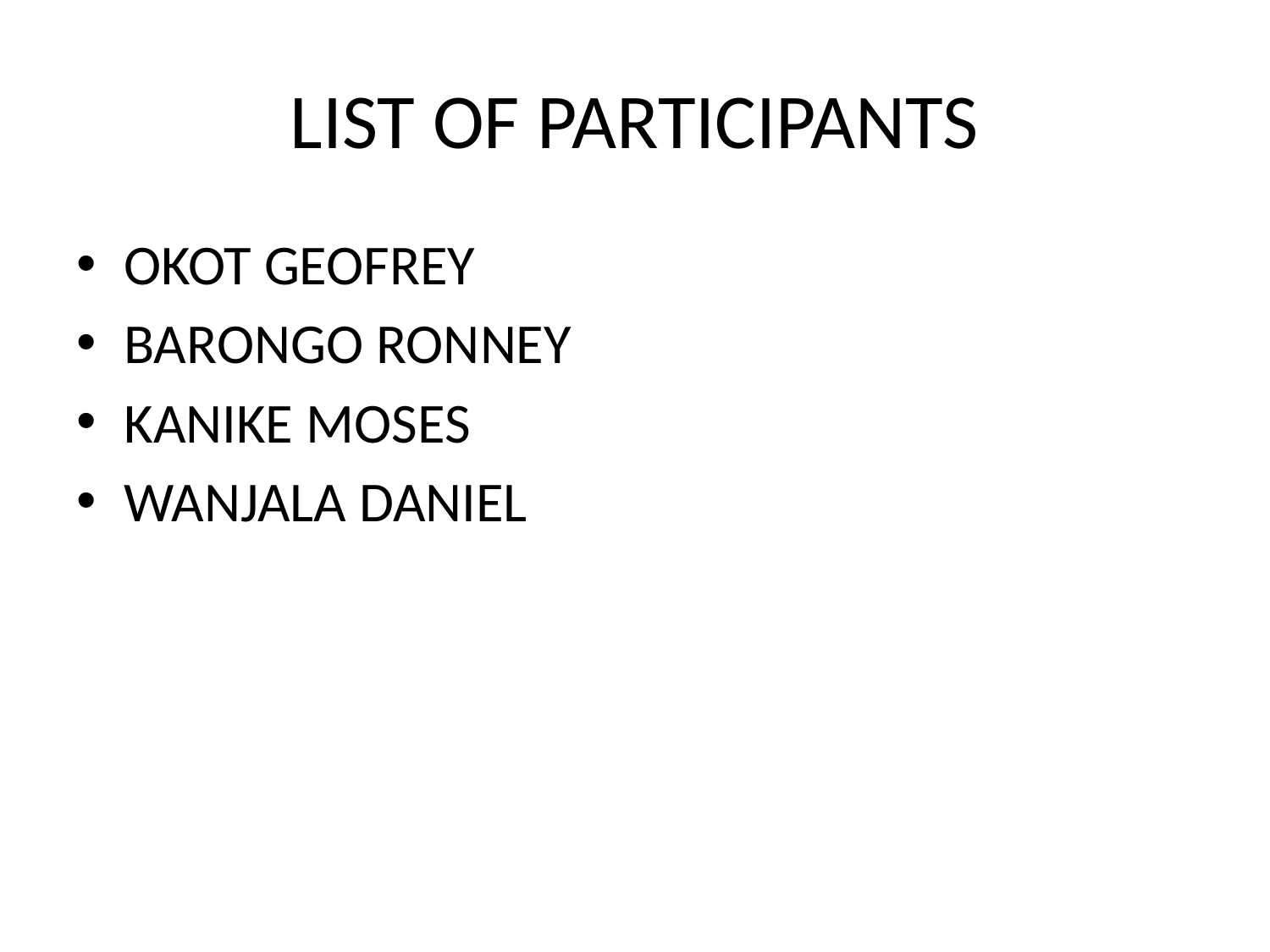

# LIST OF PARTICIPANTS
OKOT GEOFREY
BARONGO RONNEY
KANIKE MOSES
WANJALA DANIEL